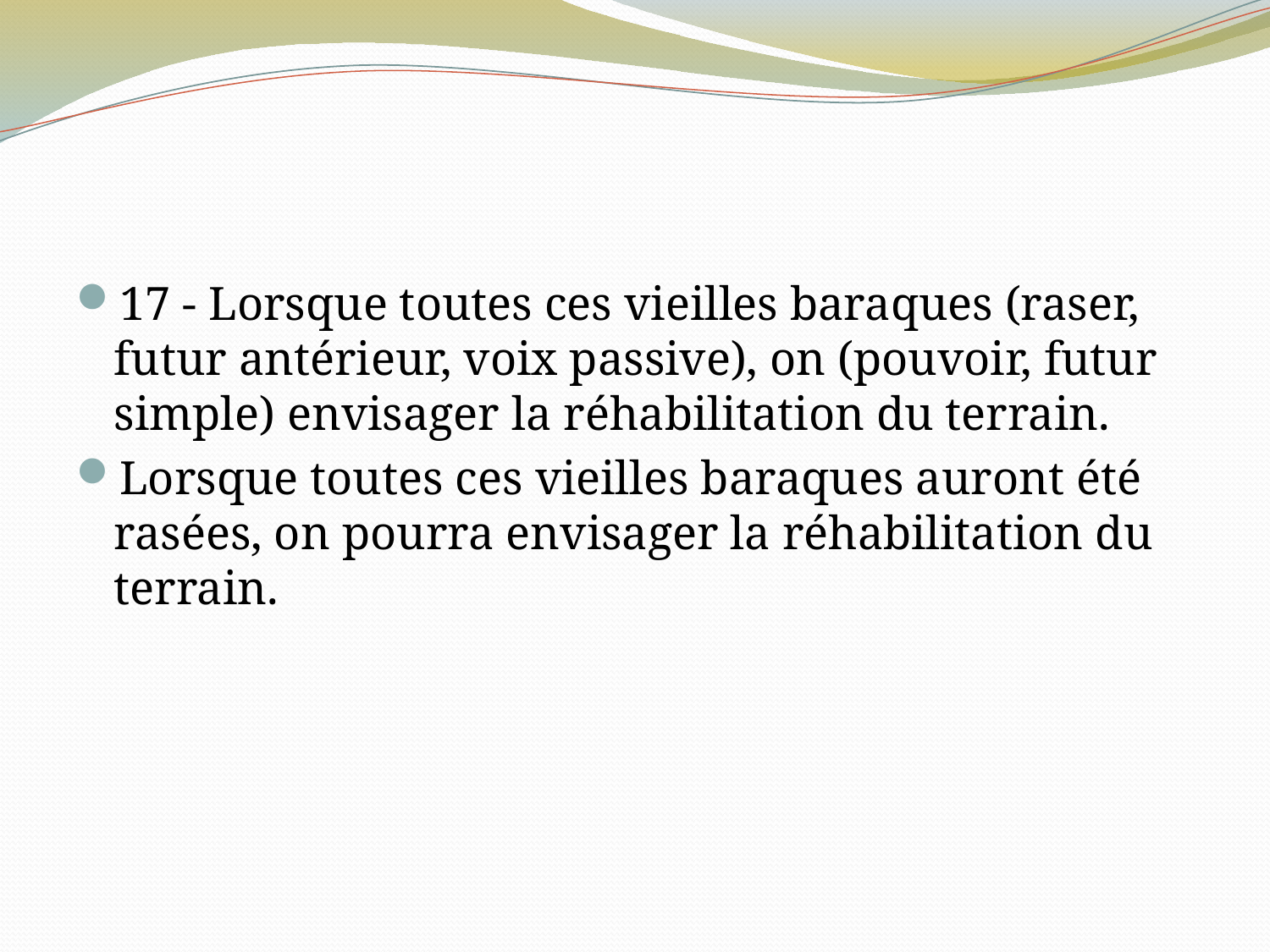

#
17 - Lorsque toutes ces vieilles baraques (raser, futur antérieur, voix passive), on (pouvoir, futur simple) envisager la réhabilitation du terrain.
Lorsque toutes ces vieilles baraques auront été rasées, on pourra envisager la réhabilitation du terrain.